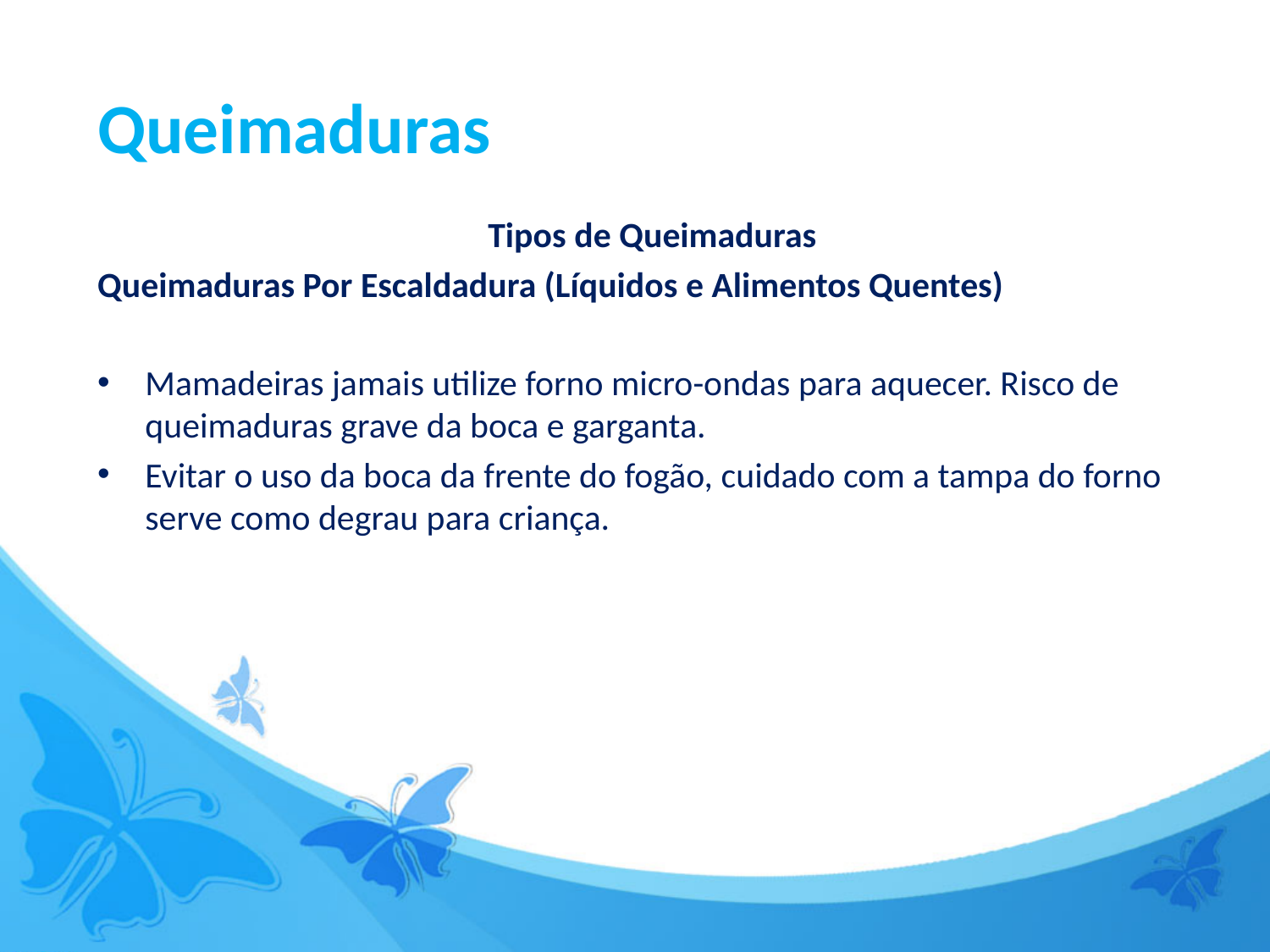

Queimaduras
Tipos de Queimaduras
Queimaduras Por Escaldadura (Líquidos e Alimentos Quentes)

Mamadeiras jamais utilize forno micro-ondas para aquecer. Risco de queimaduras grave da boca e garganta.
Evitar o uso da boca da frente do fogão, cuidado com a tampa do forno serve como degrau para criança.